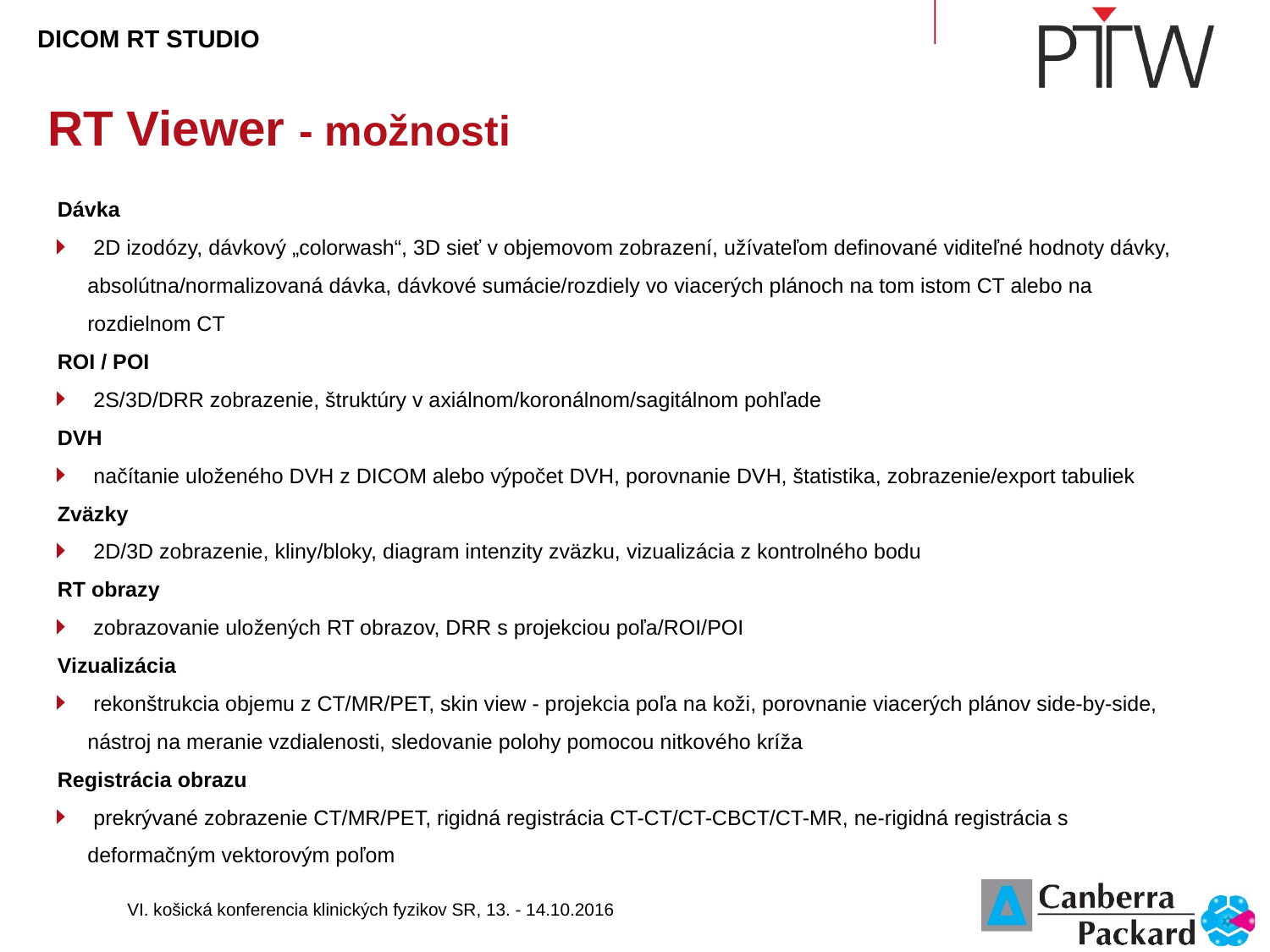

DICOM RT STUDIO

RT Viewer - možnosti
Dávka
 2D izodózy, dávkový „colorwash“, 3D sieť v objemovom zobrazení, užívateľom definované viditeľné hodnoty dávky, absolútna/normalizovaná dávka, dávkové sumácie/rozdiely vo viacerých plánoch na tom istom CT alebo na rozdielnom CT
ROI / POI
 2S/3D/DRR zobrazenie, štruktúry v axiálnom/koronálnom/sagitálnom pohľade
DVH
 načítanie uloženého DVH z DICOM alebo výpočet DVH, porovnanie DVH, štatistika, zobrazenie/export tabuliek
Zväzky
 2D/3D zobrazenie, kliny/bloky, diagram intenzity zväzku, vizualizácia z kontrolného bodu
RT obrazy
 zobrazovanie uložených RT obrazov, DRR s projekciou poľa/ROI/POI
Vizualizácia
 rekonštrukcia objemu z CT/MR/PET, skin view - projekcia poľa na koži, porovnanie viacerých plánov side-by-side, nástroj na meranie vzdialenosti, sledovanie polohy pomocou nitkového kríža
Registrácia obrazu
 prekrývané zobrazenie CT/MR/PET, rigidná registrácia CT-CT/CT-CBCT/CT-MR, ne-rigidná registrácia s deformačným vektorovým poľom